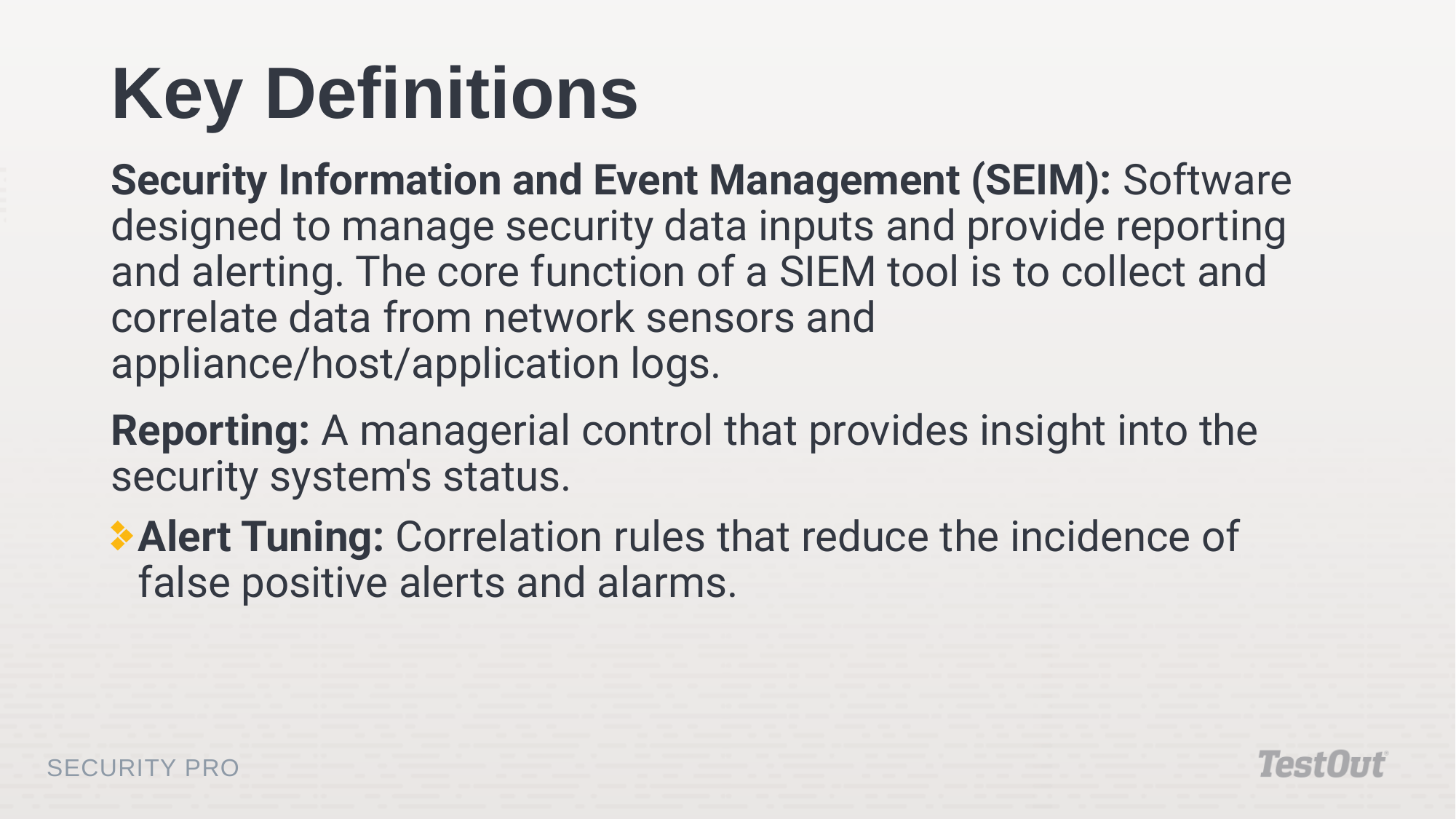

# Key Definitions
Security Information and Event Management (SEIM): Software designed to manage security data inputs and provide reporting and alerting. The core function of a SIEM tool is to collect and correlate data from network sensors and appliance/host/application logs.
Reporting: A managerial control that provides insight into the security system's status.
Alert Tuning: Correlation rules that reduce the incidence of false positive alerts and alarms.
Security Pro